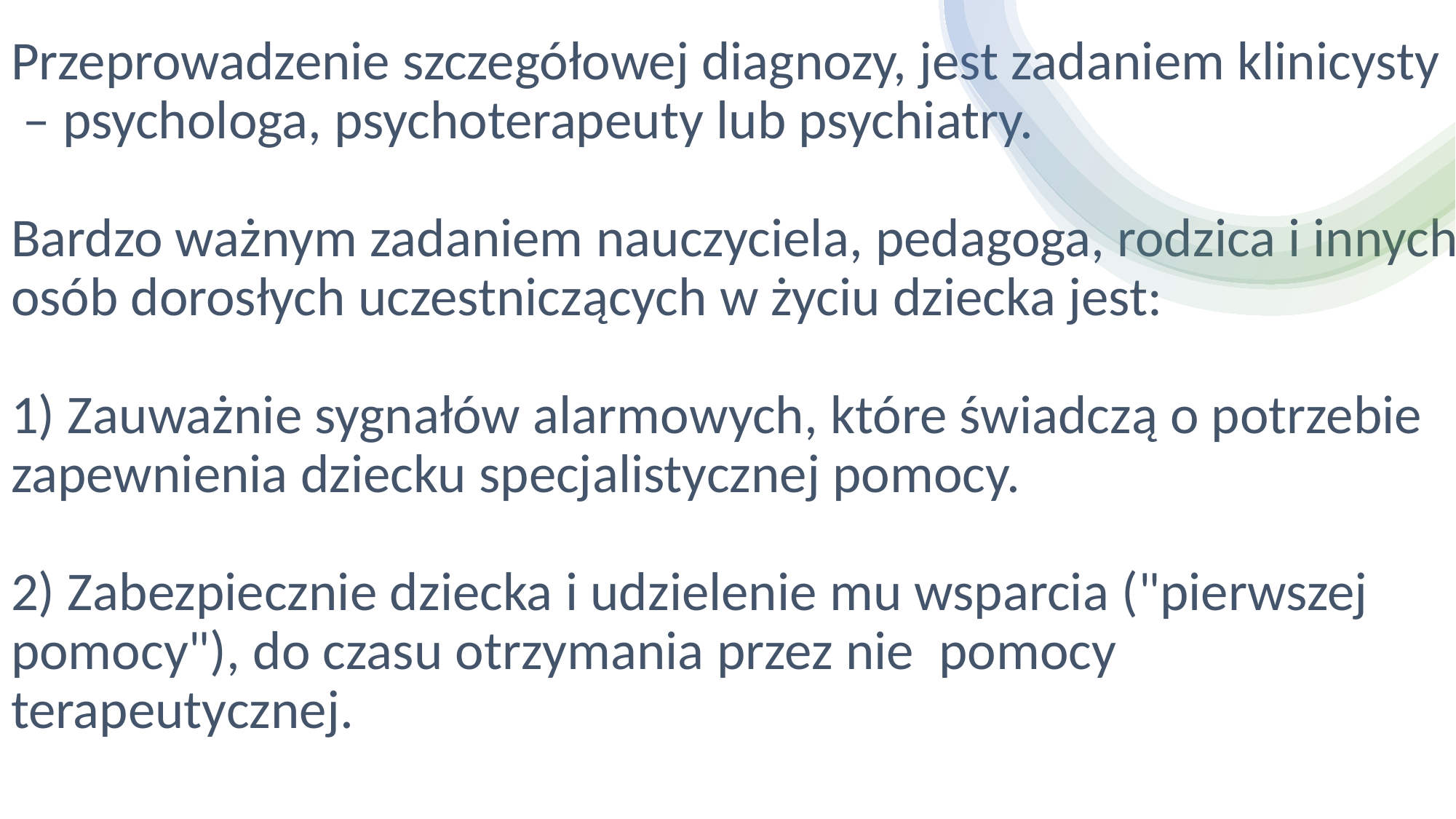

# Przeprowadzenie szczegółowej diagnozy, jest zadaniem klinicysty  – psychologa, psychoterapeuty lub psychiatry. Bardzo ważnym zadaniem nauczyciela, pedagoga, rodzica i innych osób dorosłych uczestniczących w życiu dziecka jest: 1) Zauważnie sygnałów alarmowych, które świadczą o potrzebie zapewnienia dziecku specjalistycznej pomocy. 2) Zabezpiecznie dziecka i udzielenie mu wsparcia ("pierwszej pomocy"), do czasu otrzymania przez nie  pomocy terapeutycznej.